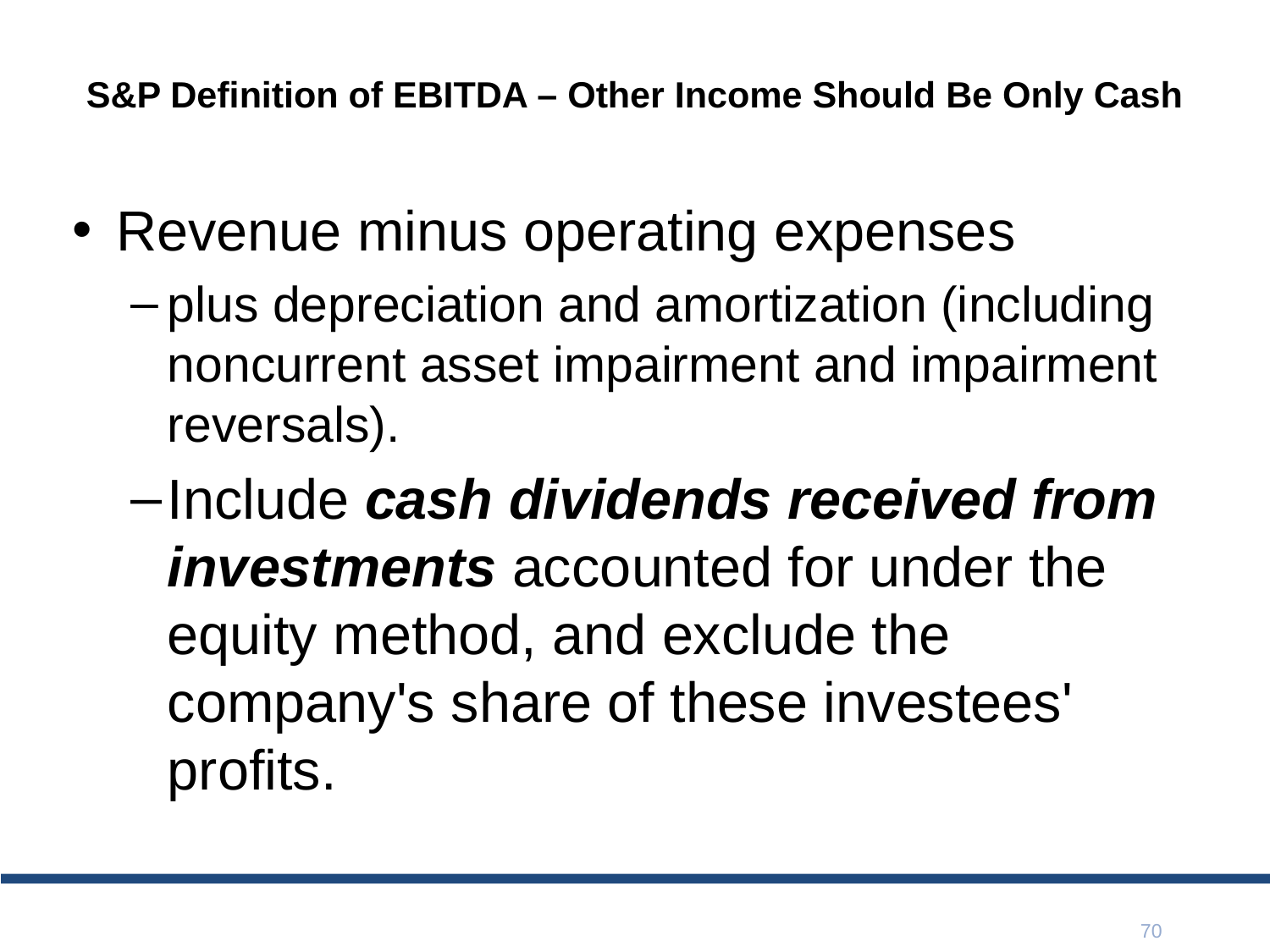

# S&P Definition of EBITDA – Other Income Should Be Only Cash
Revenue minus operating expenses
plus depreciation and amortization (including noncurrent asset impairment and impairment reversals).
Include cash dividends received from investments accounted for under the equity method, and exclude the company's share of these investees' profits.
70